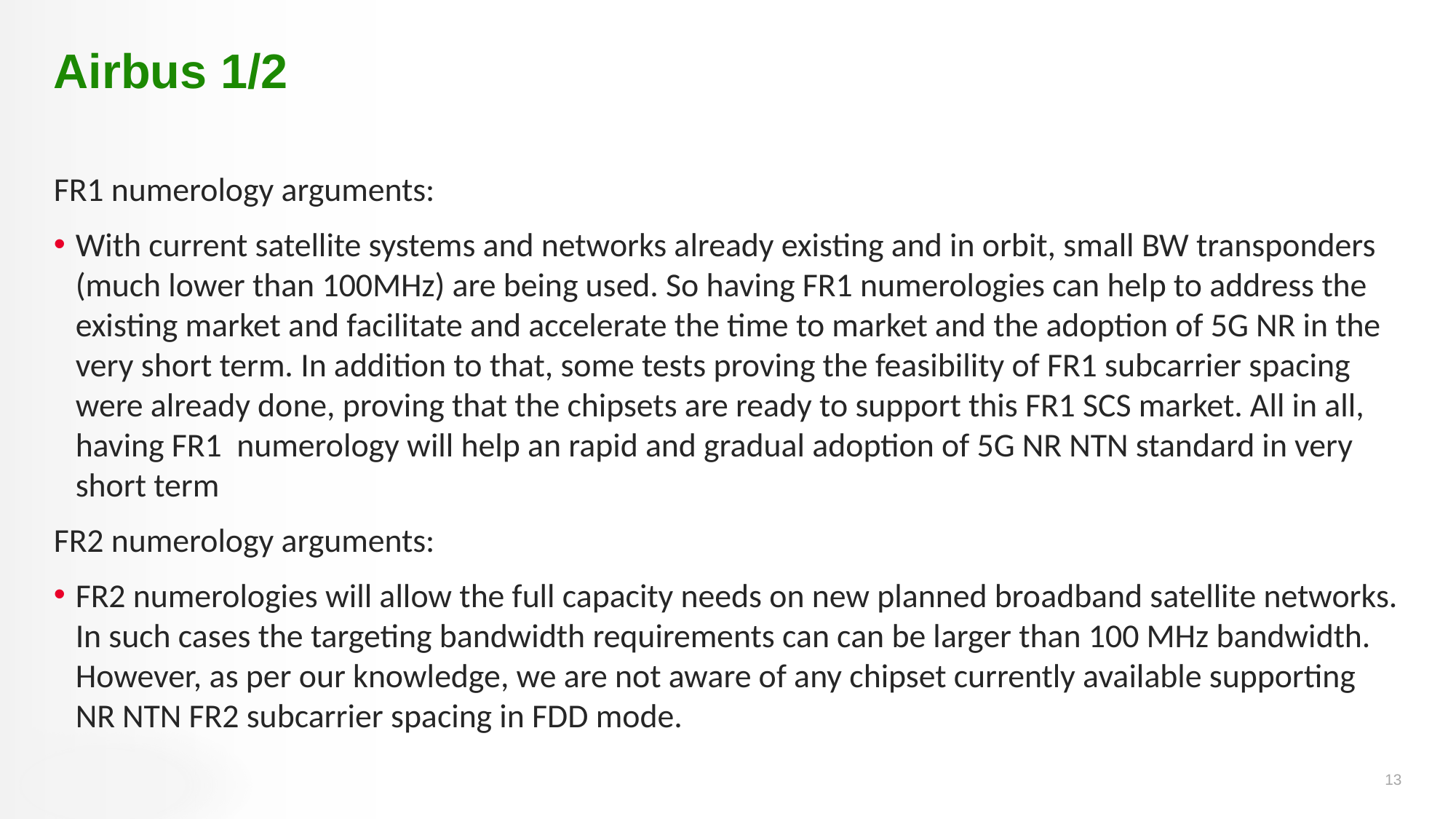

# Airbus 1/2
FR1 numerology arguments:
With current satellite systems and networks already existing and in orbit, small BW transponders (much lower than 100MHz) are being used. So having FR1 numerologies can help to address the existing market and facilitate and accelerate the time to market and the adoption of 5G NR in the very short term. In addition to that, some tests proving the feasibility of FR1 subcarrier spacing were already done, proving that the chipsets are ready to support this FR1 SCS market. All in all, having FR1  numerology will help an rapid and gradual adoption of 5G NR NTN standard in very short term
FR2 numerology arguments:
FR2 numerologies will allow the full capacity needs on new planned broadband satellite networks. In such cases the targeting bandwidth requirements can can be larger than 100 MHz bandwidth. However, as per our knowledge, we are not aware of any chipset currently available supporting NR NTN FR2 subcarrier spacing in FDD mode.